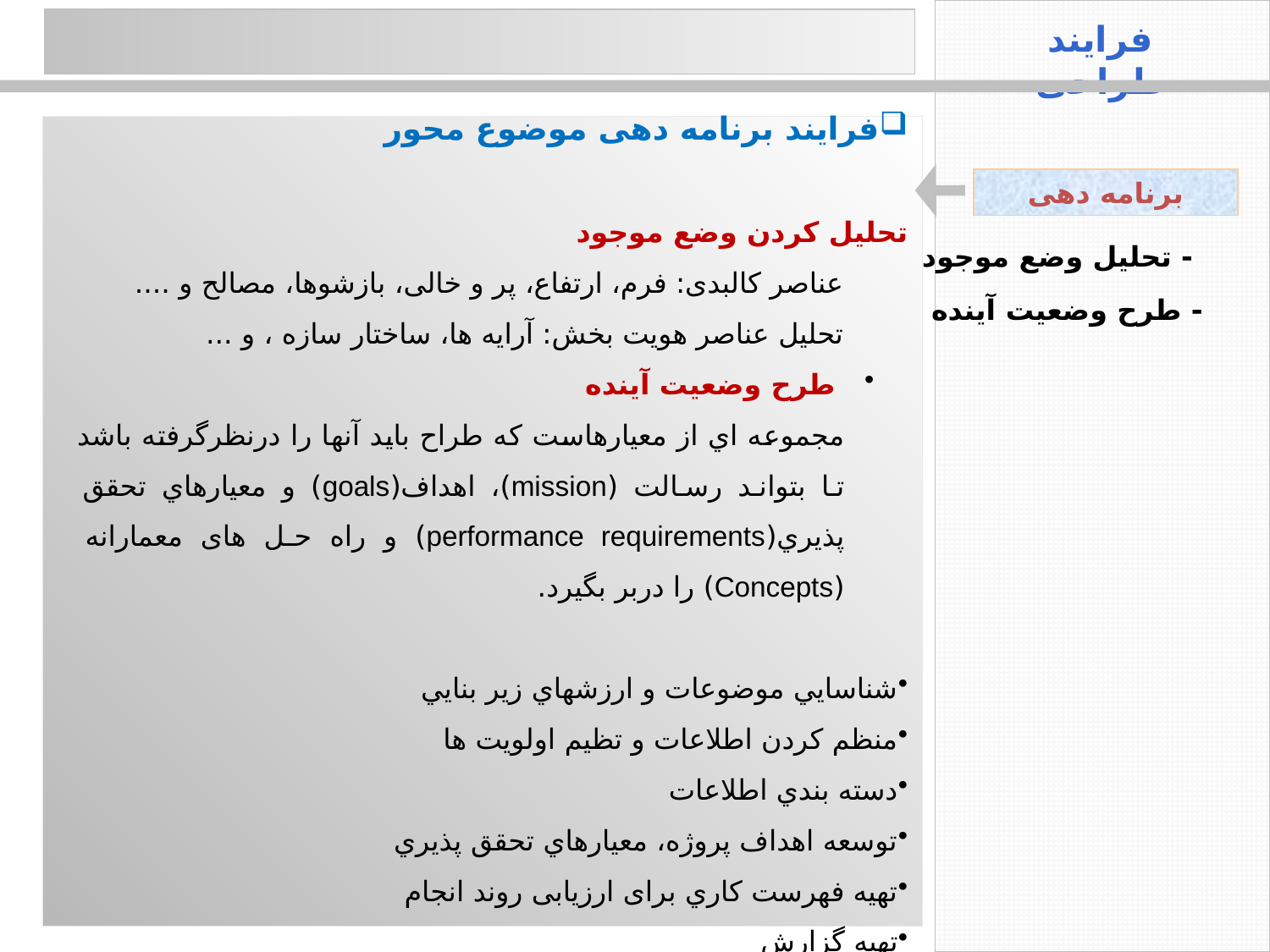

فرایند طراحی

فرایند برنامه دهی موضوع محور

تحلیل کردن وضع موجود
عناصر کالبدی: فرم، ارتفاع، پر و خالی، بازشوها، مصالح و ....
تحلیل عناصر هویت بخش: آرایه ها، ساختار سازه ، و ...
 طرح وضعيت آينده
مجموعه اي از معيارهاست که طراح بايد آنها را درنظرگرفته باشد تا بتواند رسالت (mission)، اهداف(goals) و معيارهاي تحقق پذيري(performance requirements) و راه حل های معمارانه (Concepts) را دربر بگيرد.

شناسايي موضوعات و ارزشهاي زير بنايي
منظم كردن اطلاعات و تظیم اولويت ها
دسته بندي اطلاعات
توسعه اهداف پروژه، معيارهاي تحقق پذيري
تهیه فهرست كاري برای ارزیابی روند انجام
تهیه گزارش

برنامه دهی

- تحلیل وضع موجود
- طرح وضعيت آينده
12